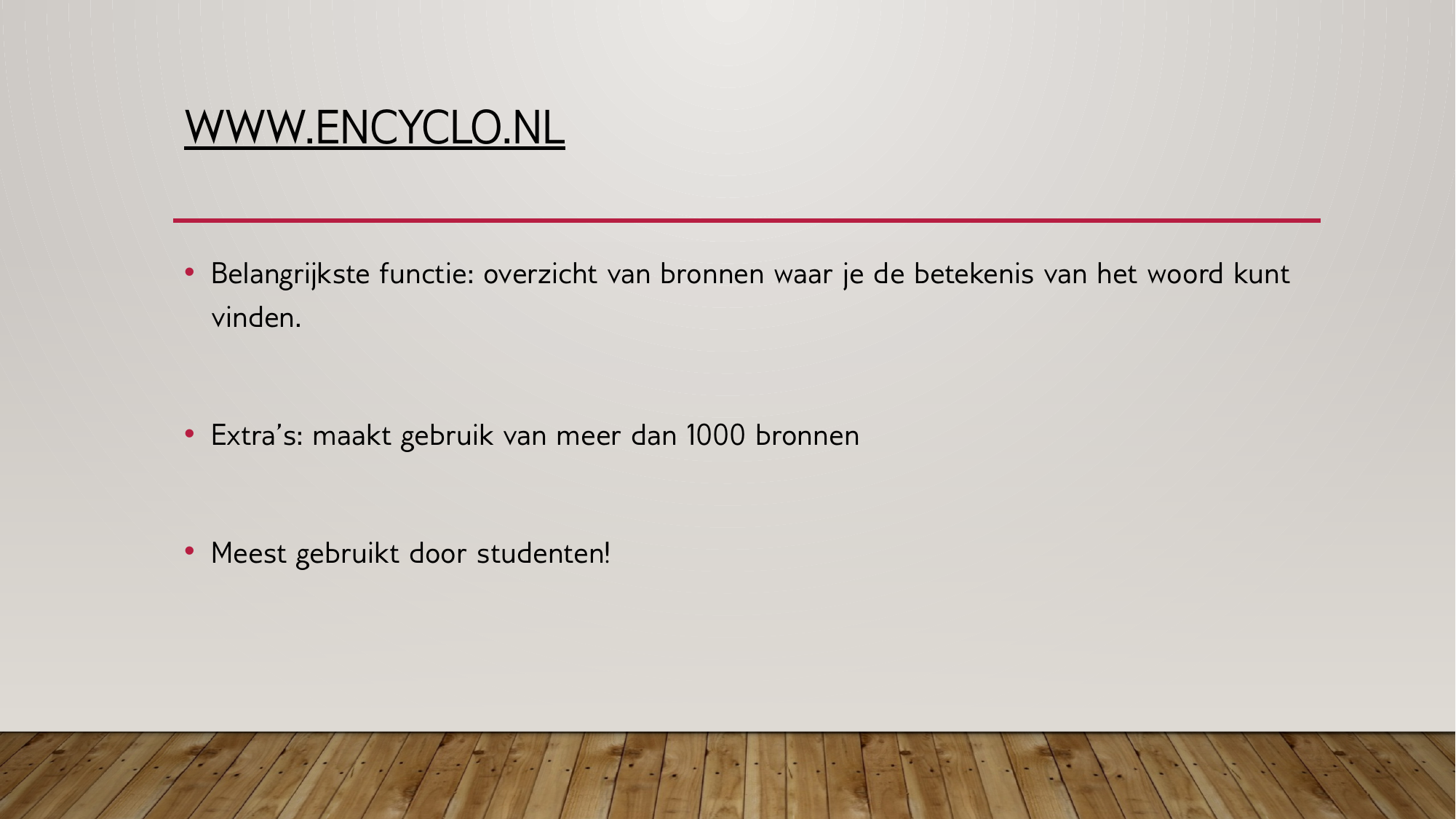

# www.encyclo.nl
Belangrijkste functie: overzicht van bronnen waar je de betekenis van het woord kunt vinden.

Extra’s: maakt gebruik van meer dan 1000 bronnen

Meest gebruikt door studenten!